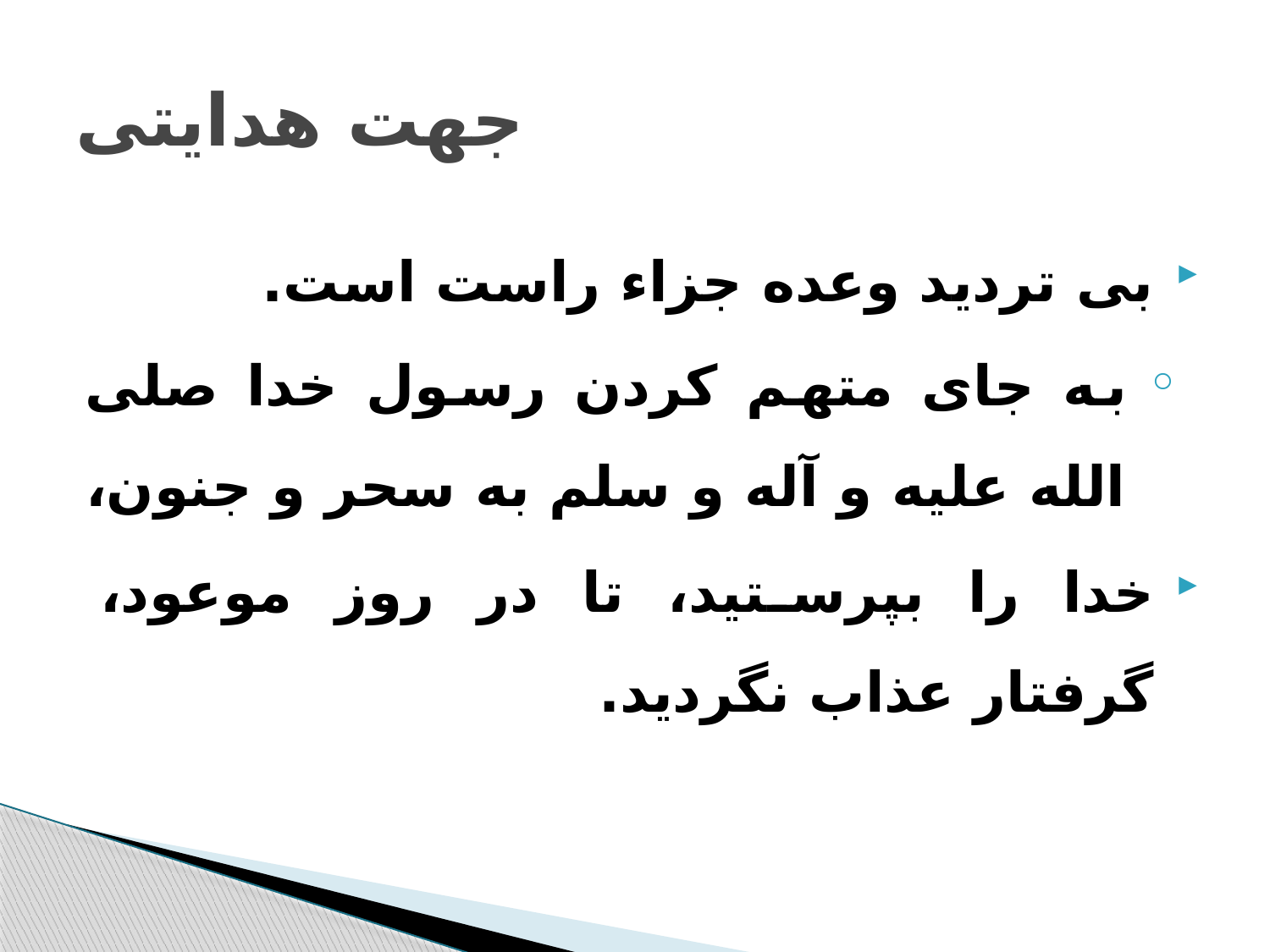

# جهت هدایتی
بی تردید وعده جزاء راست است.
به جای متهم کردن رسول خدا صلی الله علیه و آله و سلم به سحر و جنون،
خدا را بپرستید، تا در روز موعود، گرفتار عذاب نگردید.